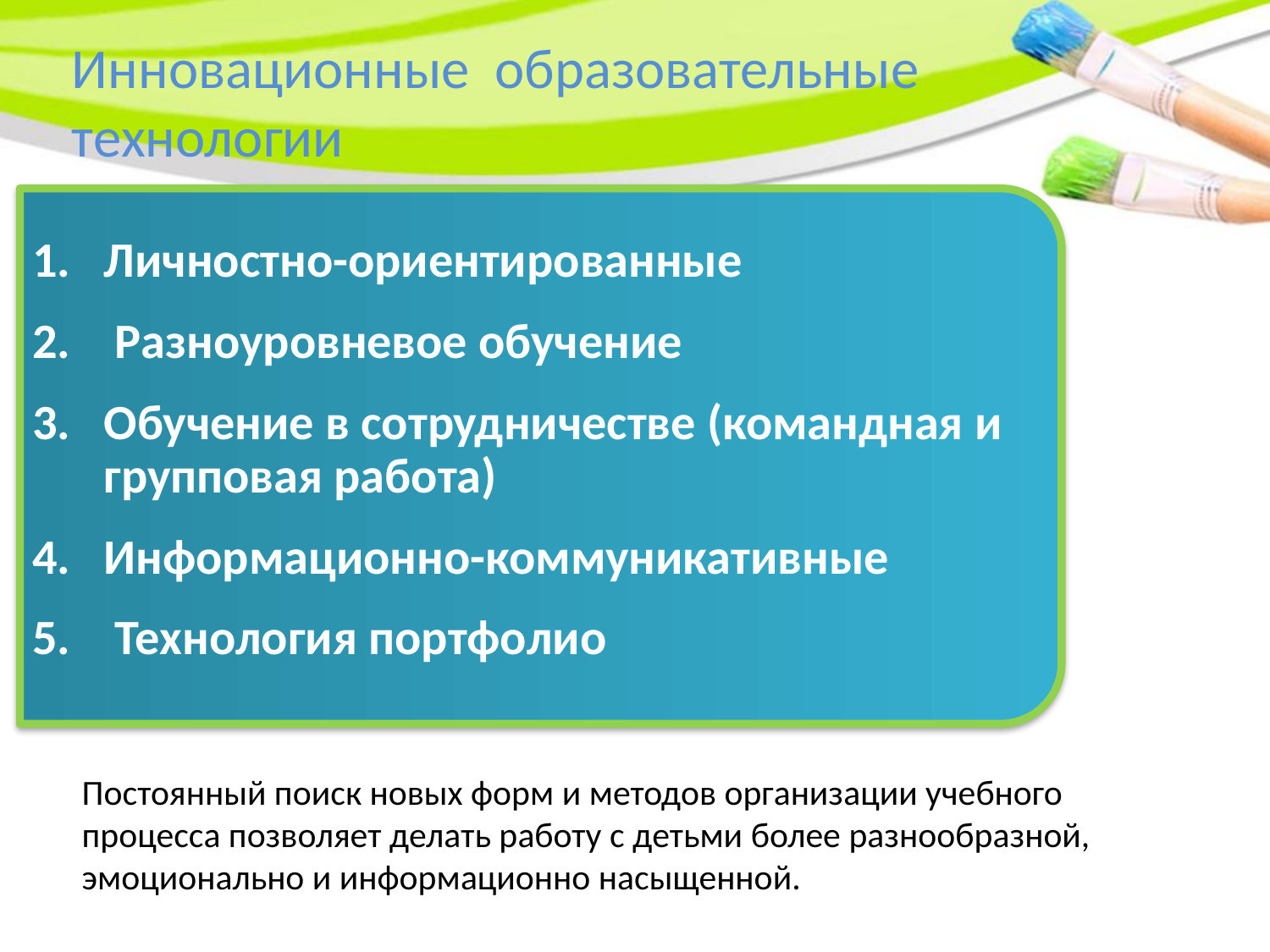

Личностно-ориентированные

 Разноуровневое обучение

Обучение в сотрудничестве (командная и групповая работа)

Информационно-коммуникативные

 Технология портфолио

Инновационные  образовательные технологии
Постоянный поиск новых форм и методов организации учебного процесса позволяет делать работу с детьми более разнообразной, эмоционально и информационно насыщенной.